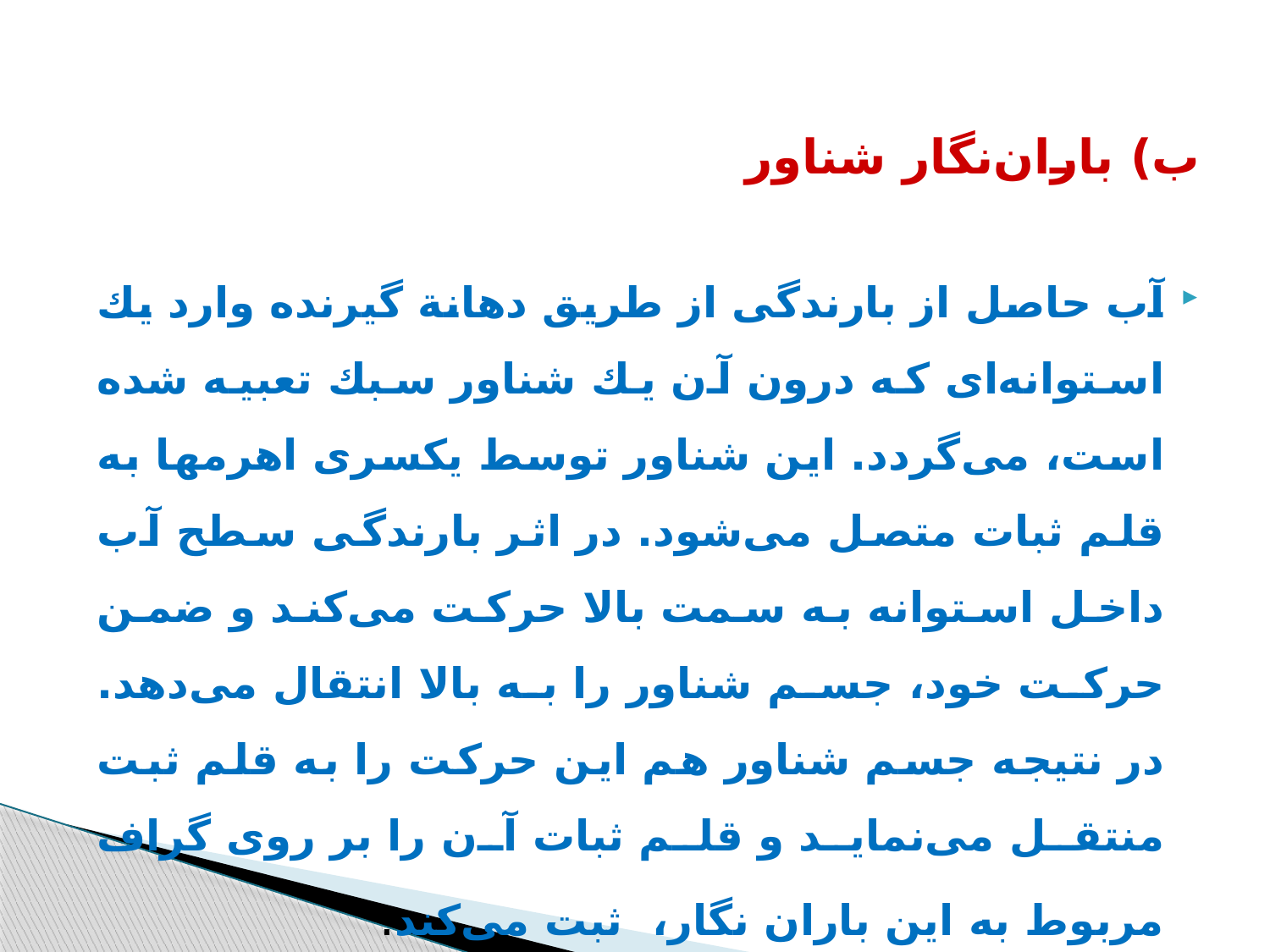

ب) باران‌نگار شناور

آب حاصل از بارندگی از طریق دهانة گیرنده وارد یك استوانه‌ای كه درون آن یك شناور سبك تعبیه شده است، می‌گردد. این شناور توسط یكسری اهرمها به قلم ثبات متصل می‌شود. در اثر بارندگی سطح آب داخل استوانه به سمت بالا حركت می‌كند و ضمن حركت خود، جسم شناور را به بالا انتقال می‌دهد. در نتیجه جسم شناور هم این حركت را به قلم ثبت منتقل می‌نماید و قلم ثبات آن را بر روی گراف مربوط به این باران نگار،  ثبت می‌كند.